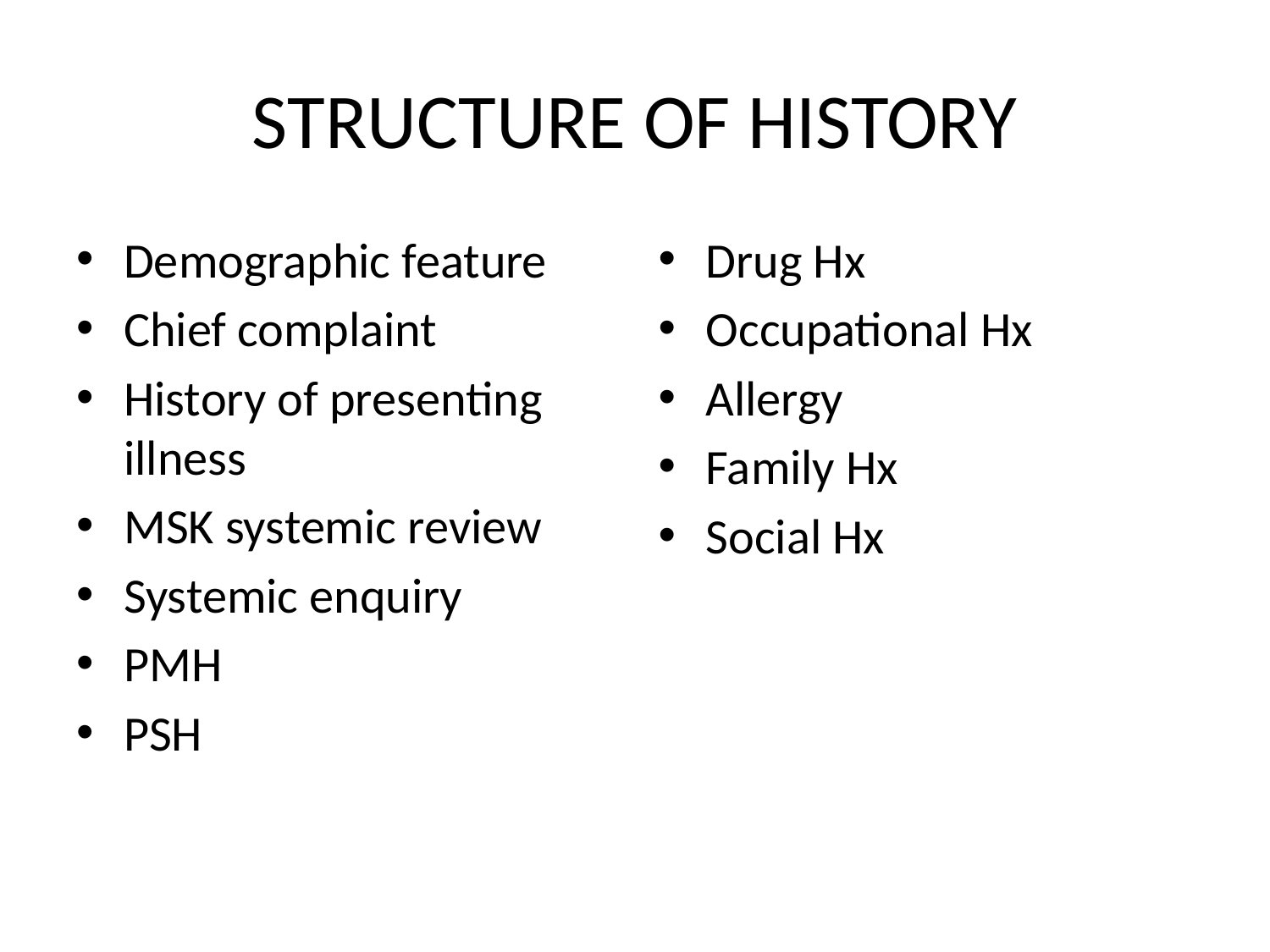

# STRUCTURE OF HISTORY
Demographic feature
Chief complaint
History of presenting illness
MSK systemic review
Systemic enquiry
PMH
PSH
Drug Hx
Occupational Hx
Allergy
Family Hx
Social Hx